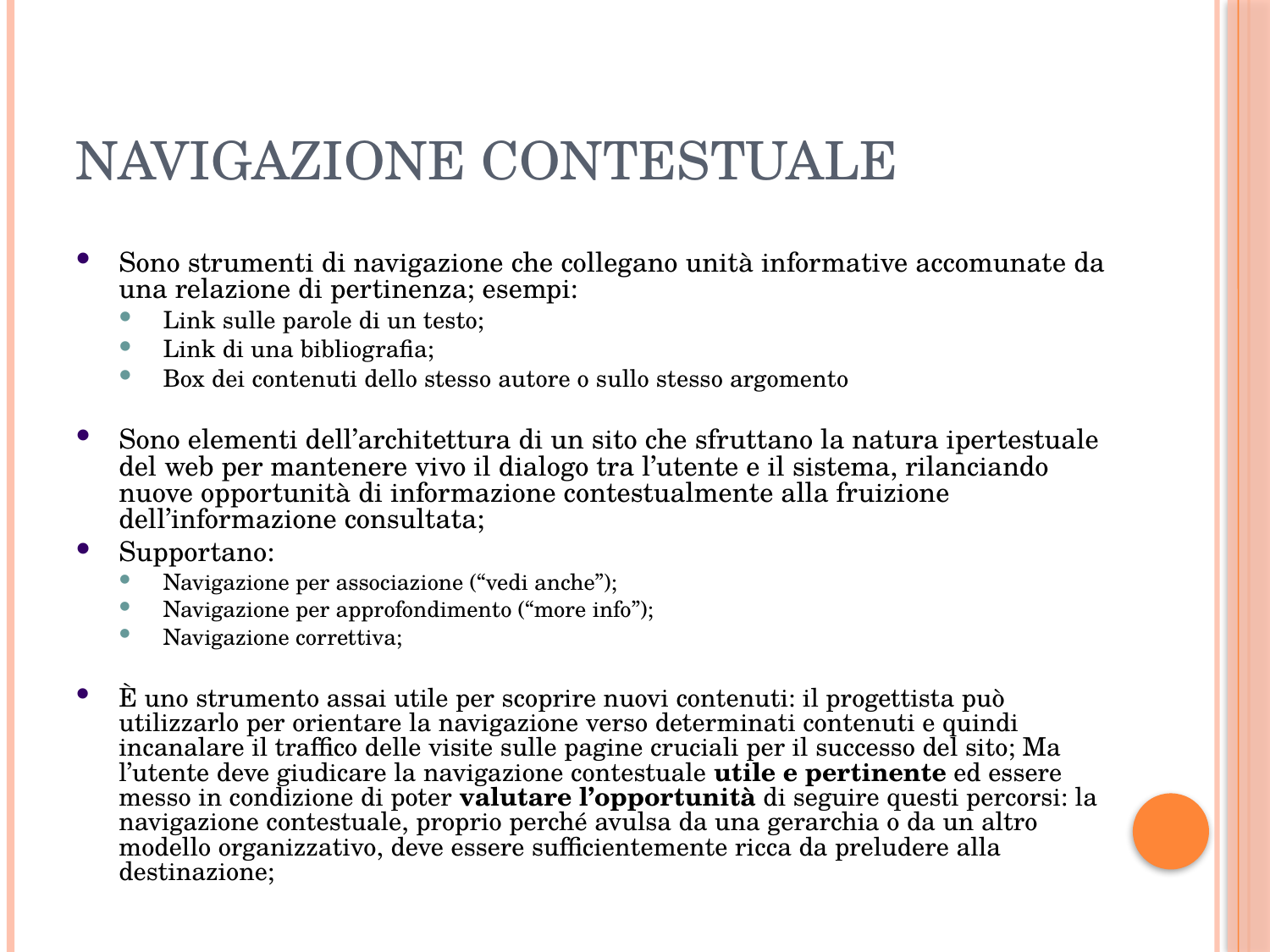

Navigazione contestuale
Sono strumenti di navigazione che collegano unità informative accomunate da una relazione di pertinenza; esempi:
Link sulle parole di un testo;
Link di una bibliografia;
Box dei contenuti dello stesso autore o sullo stesso argomento

Sono elementi dell’architettura di un sito che sfruttano la natura ipertestuale del web per mantenere vivo il dialogo tra l’utente e il sistema, rilanciando nuove opportunità di informazione contestualmente alla fruizione dell’informazione consultata;
Supportano:
Navigazione per associazione (“vedi anche”);
Navigazione per approfondimento (“more info”);
Navigazione correttiva;

È uno strumento assai utile per scoprire nuovi contenuti: il progettista può utilizzarlo per orientare la navigazione verso determinati contenuti e quindi incanalare il traffico delle visite sulle pagine cruciali per il successo del sito; Ma l’utente deve giudicare la navigazione contestuale utile e pertinente ed essere messo in condizione di poter valutare l’opportunità di seguire questi percorsi: la navigazione contestuale, proprio perché avulsa da una gerarchia o da un altro modello organizzativo, deve essere sufficientemente ricca da preludere alla destinazione;